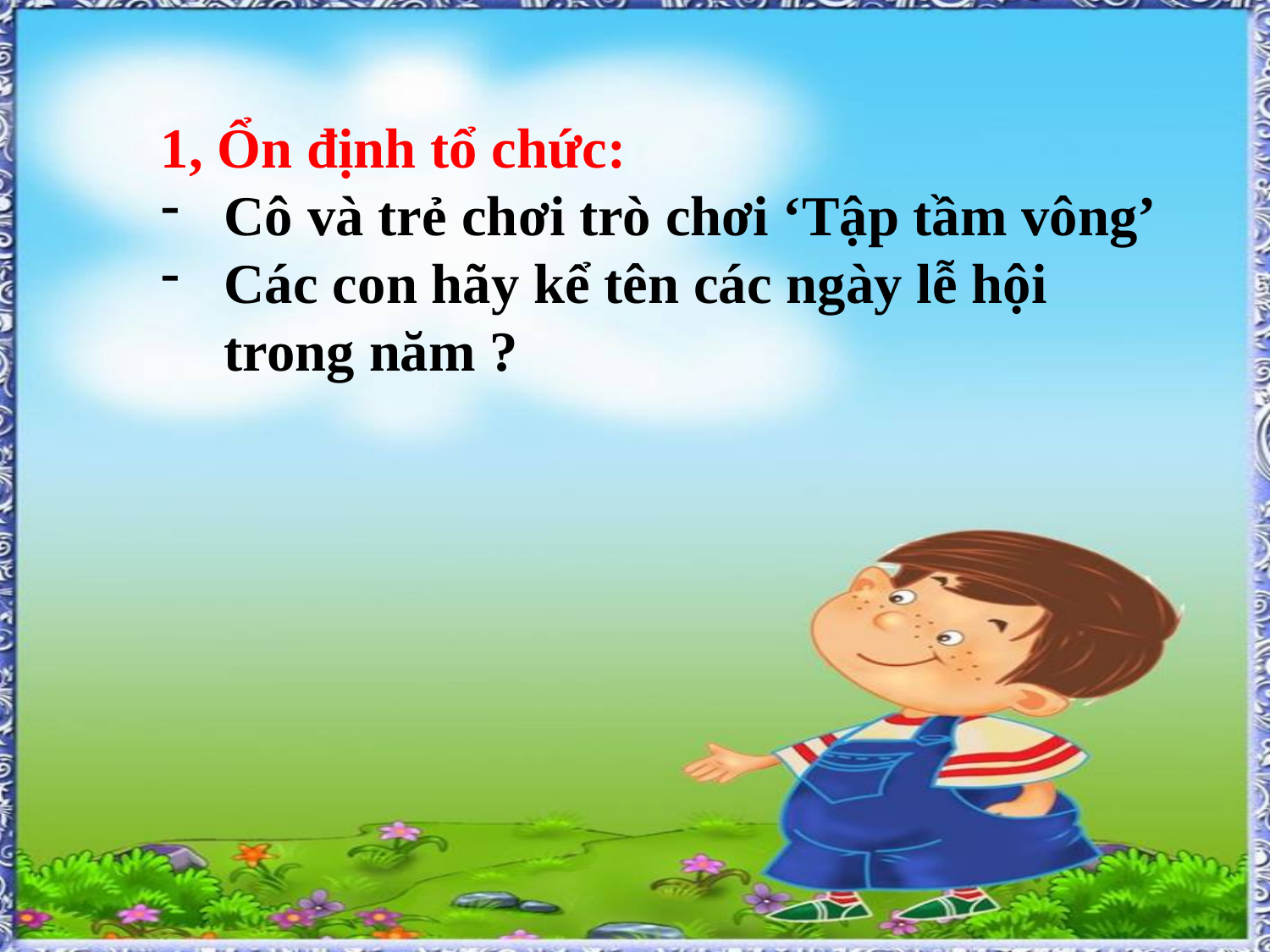

1, Ổn định tổ chức:
Cô và trẻ chơi trò chơi ‘Tập tầm vông’
Các con hãy kể tên các ngày lễ hội trong năm ?